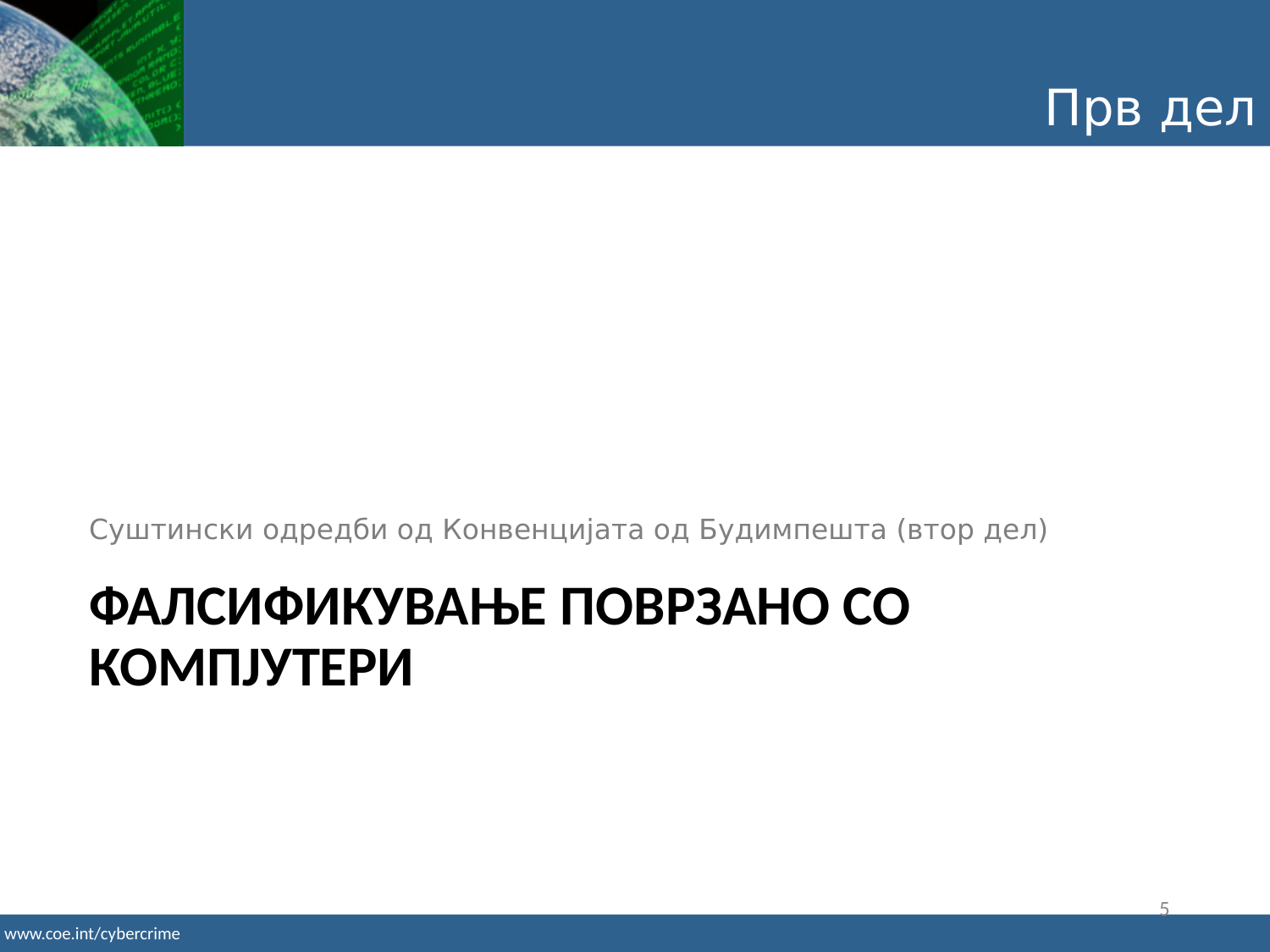

Прв дел

Суштински одредби од Конвенцијата од Будимпешта (втор дел)

# ФАЛСИФИКУВАЊЕ ПОВРЗАНО СО КОМПЈУТЕРИ
5